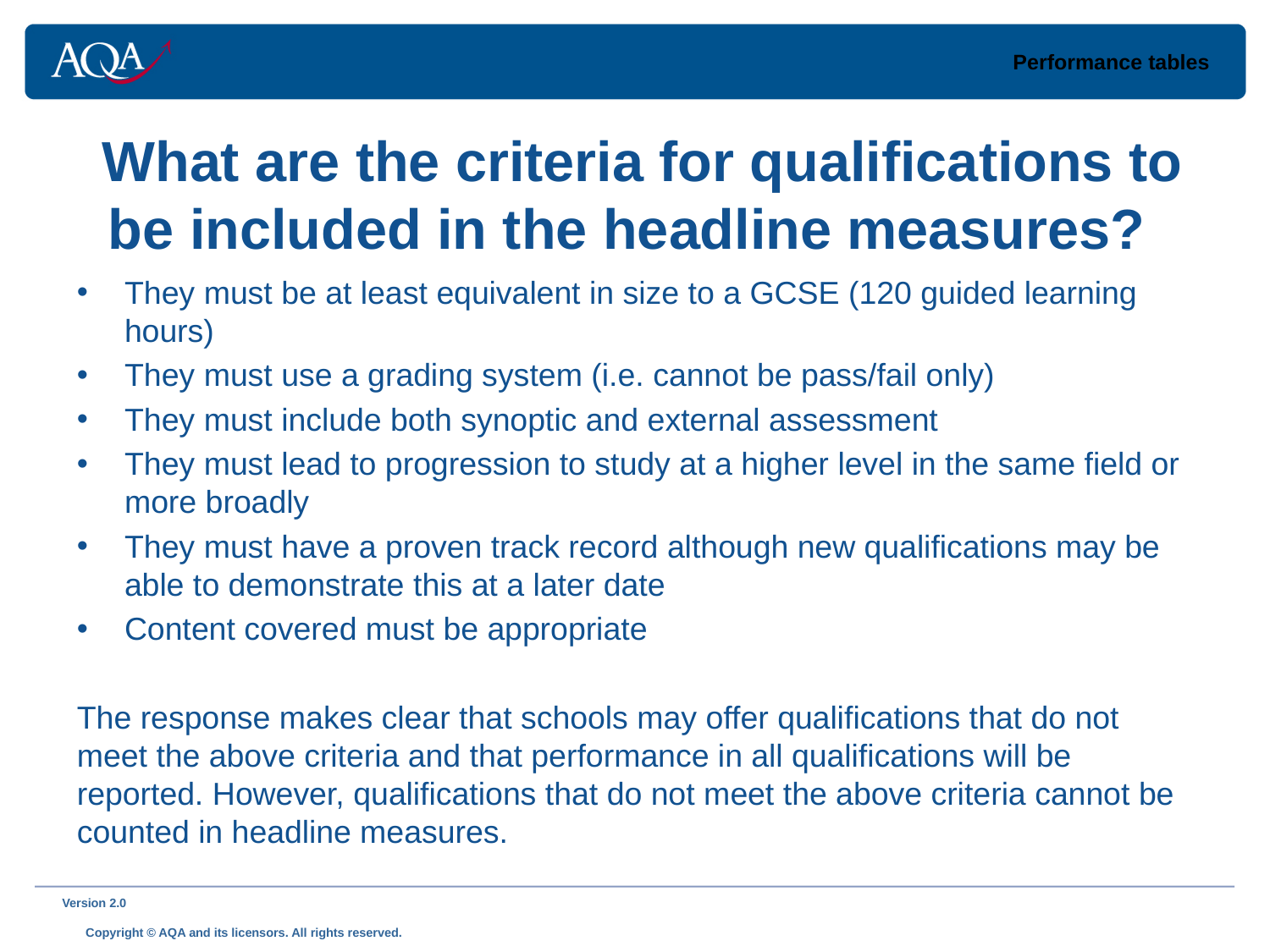

Performance tables

# What are the criteria for qualifications to be included in the headline measures?
They must be at least equivalent in size to a GCSE (120 guided learning hours)
They must use a grading system (i.e. cannot be pass/fail only)
They must include both synoptic and external assessment
They must lead to progression to study at a higher level in the same field or more broadly
They must have a proven track record although new qualifications may be able to demonstrate this at a later date
Content covered must be appropriate

The response makes clear that schools may offer qualifications that do not meet the above criteria and that performance in all qualifications will be reported. However, qualifications that do not meet the above criteria cannot be counted in headline measures.
Version 2.0                       	       Copyright © AQA and its licensors. All rights reserved.